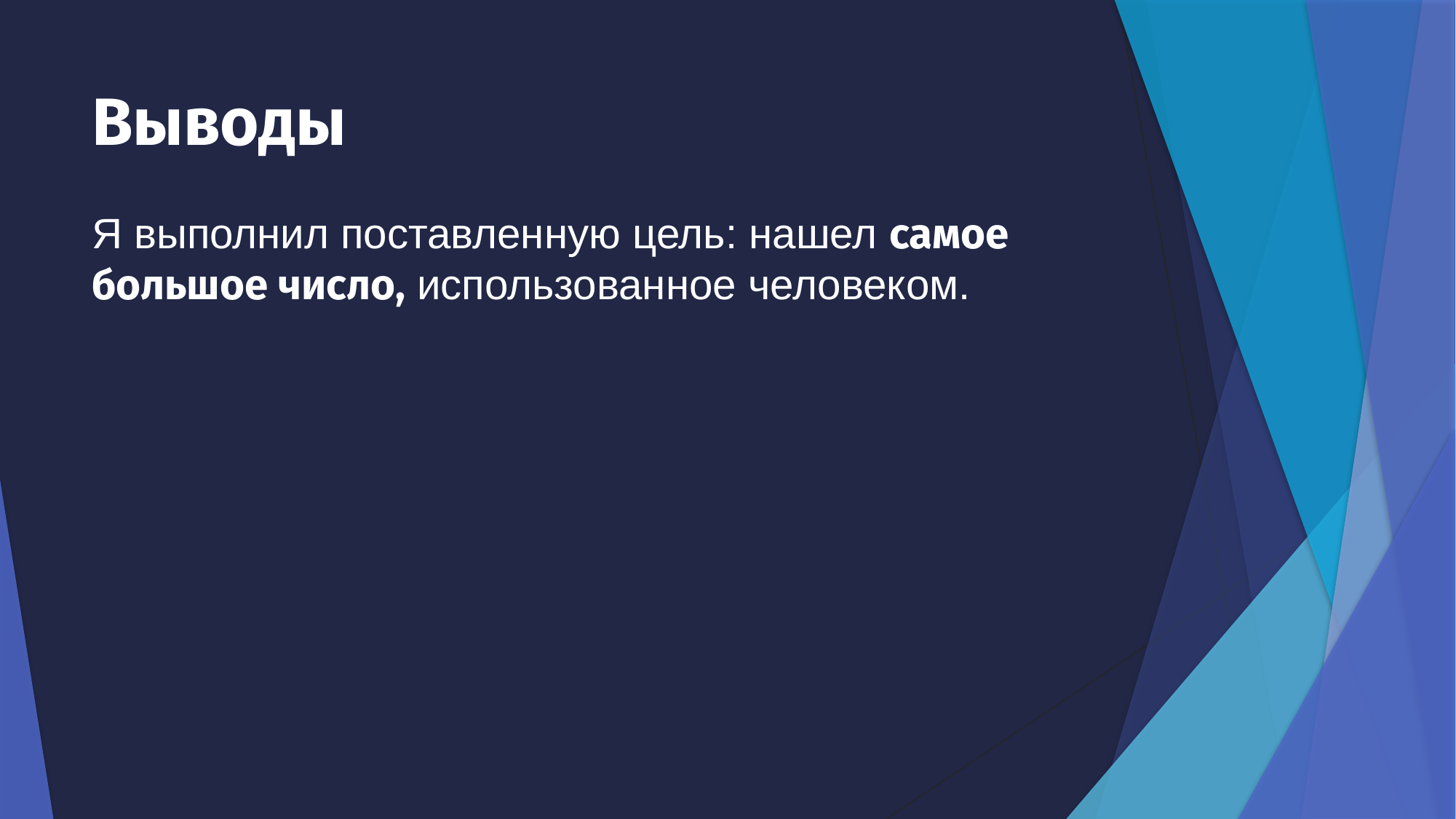

# Выводы
Я выполнил поставленную цель: нашел самое большое число, использованное человеком.